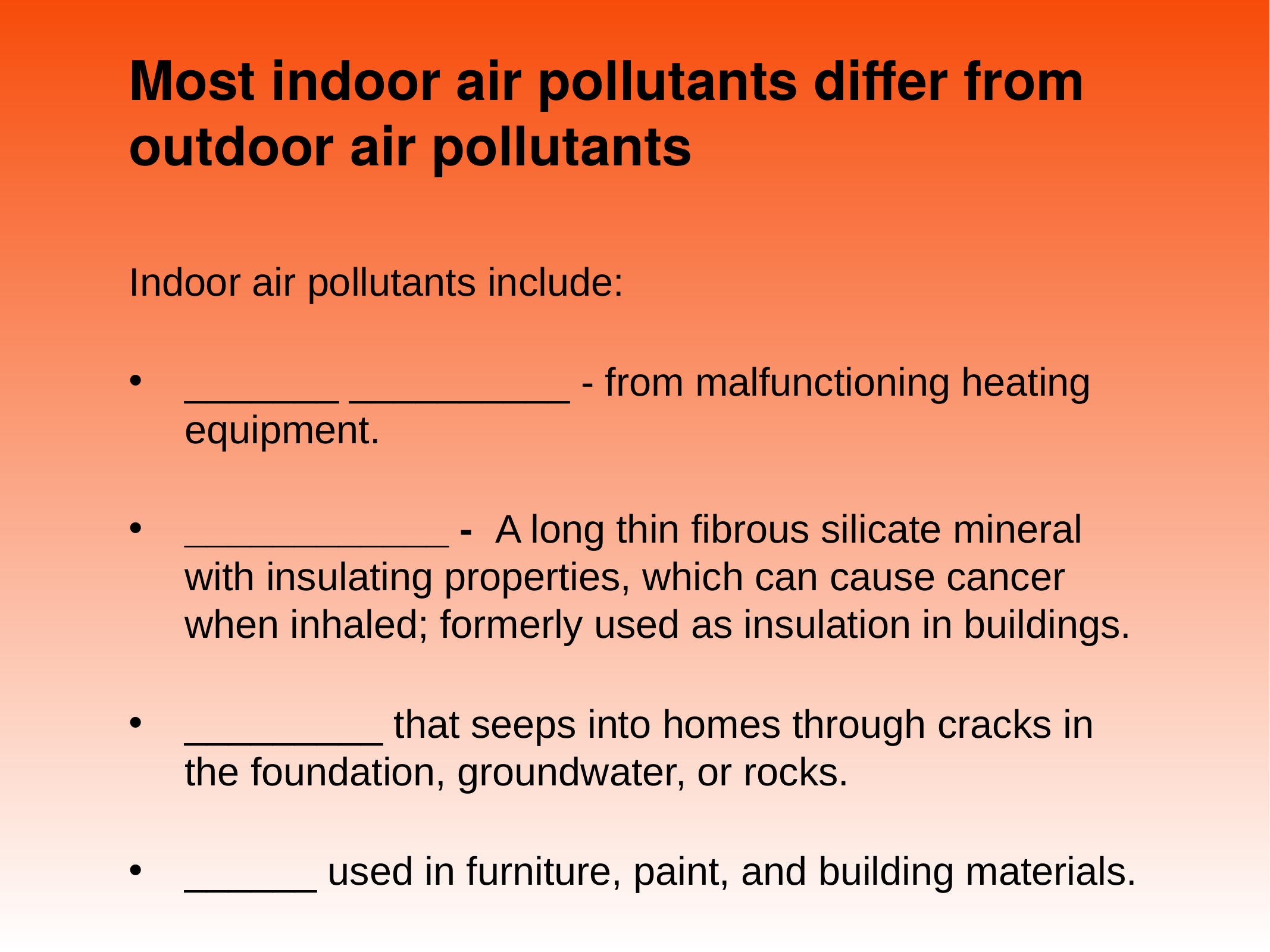

# Most indoor air pollutants differ from outdoor air pollutants
Indoor air pollutants include:
_______ __________ - from malfunctioning heating equipment.
____________ -  A long thin fibrous silicate mineral with insulating properties, which can cause cancer when inhaled; formerly used as insulation in buildings.
_________ that seeps into homes through cracks in the foundation, groundwater, or rocks.
______ used in furniture, paint, and building materials.